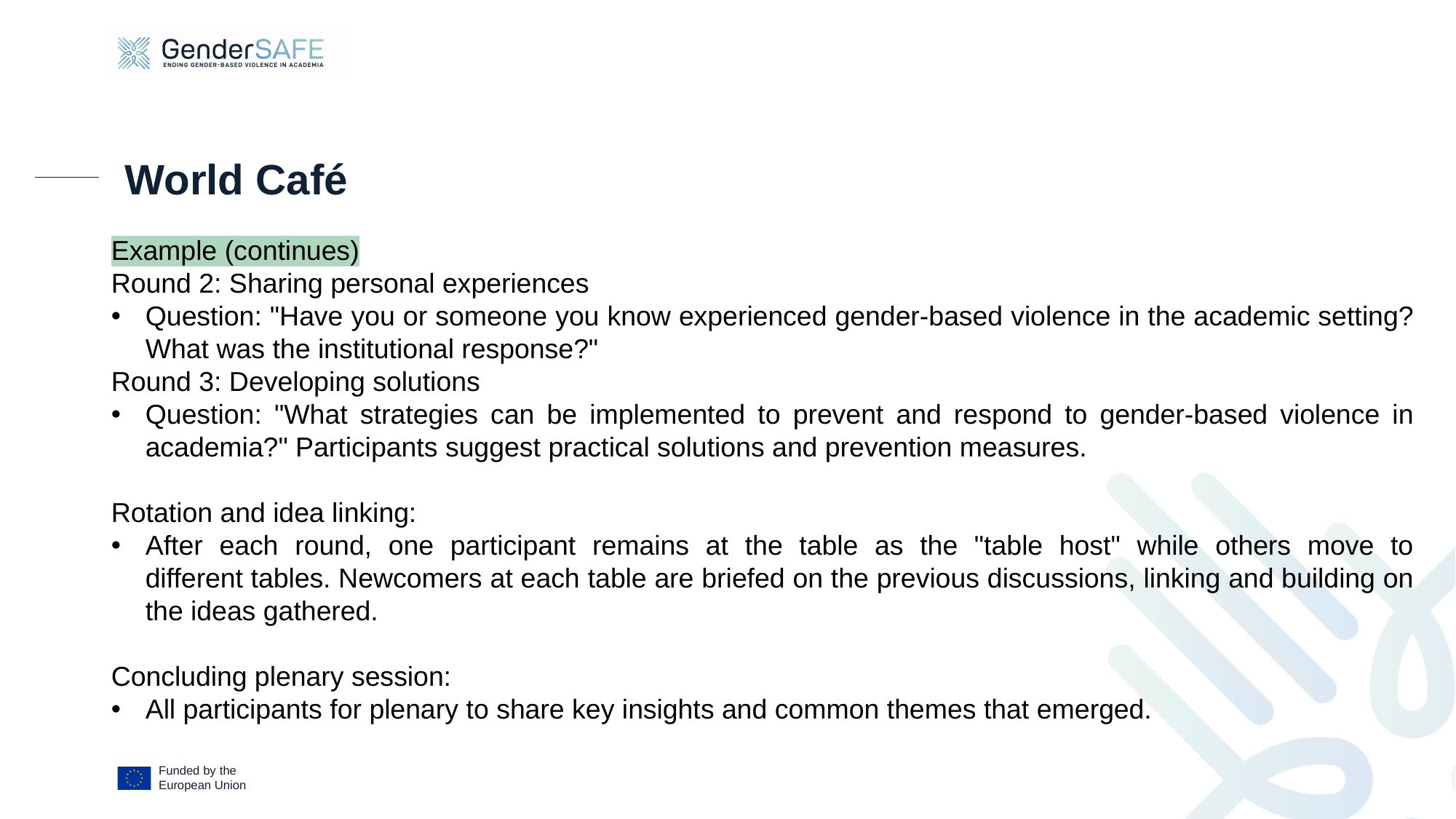

# World Café
Example (continues)
Round 2: Sharing personal experiences
Question: "Have you or someone you know experienced gender-based violence in the academic setting? What was the institutional response?"
Round 3: Developing solutions
Question: "What strategies can be implemented to prevent and respond to gender-based violence in academia?" Participants suggest practical solutions and prevention measures.

Rotation and idea linking:
After each round, one participant remains at the table as the "table host" while others move to different tables. Newcomers at each table are briefed on the previous discussions, linking and building on the ideas gathered.

Concluding plenary session:
All participants for plenary to share key insights and common themes that emerged.